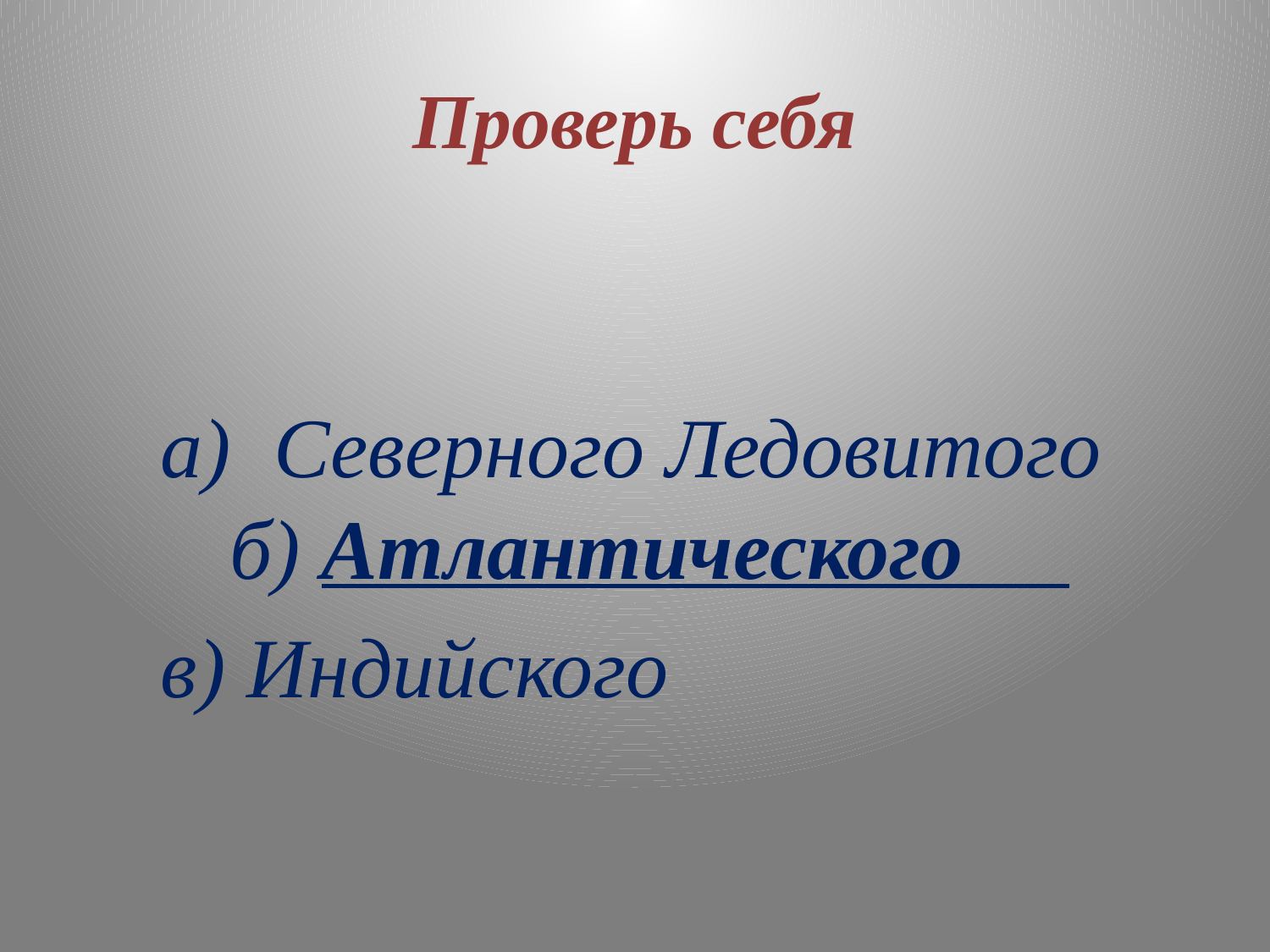

# Проверь себя
    а)  Северного Ледовитого          б) Атлантического
    в) Индийского